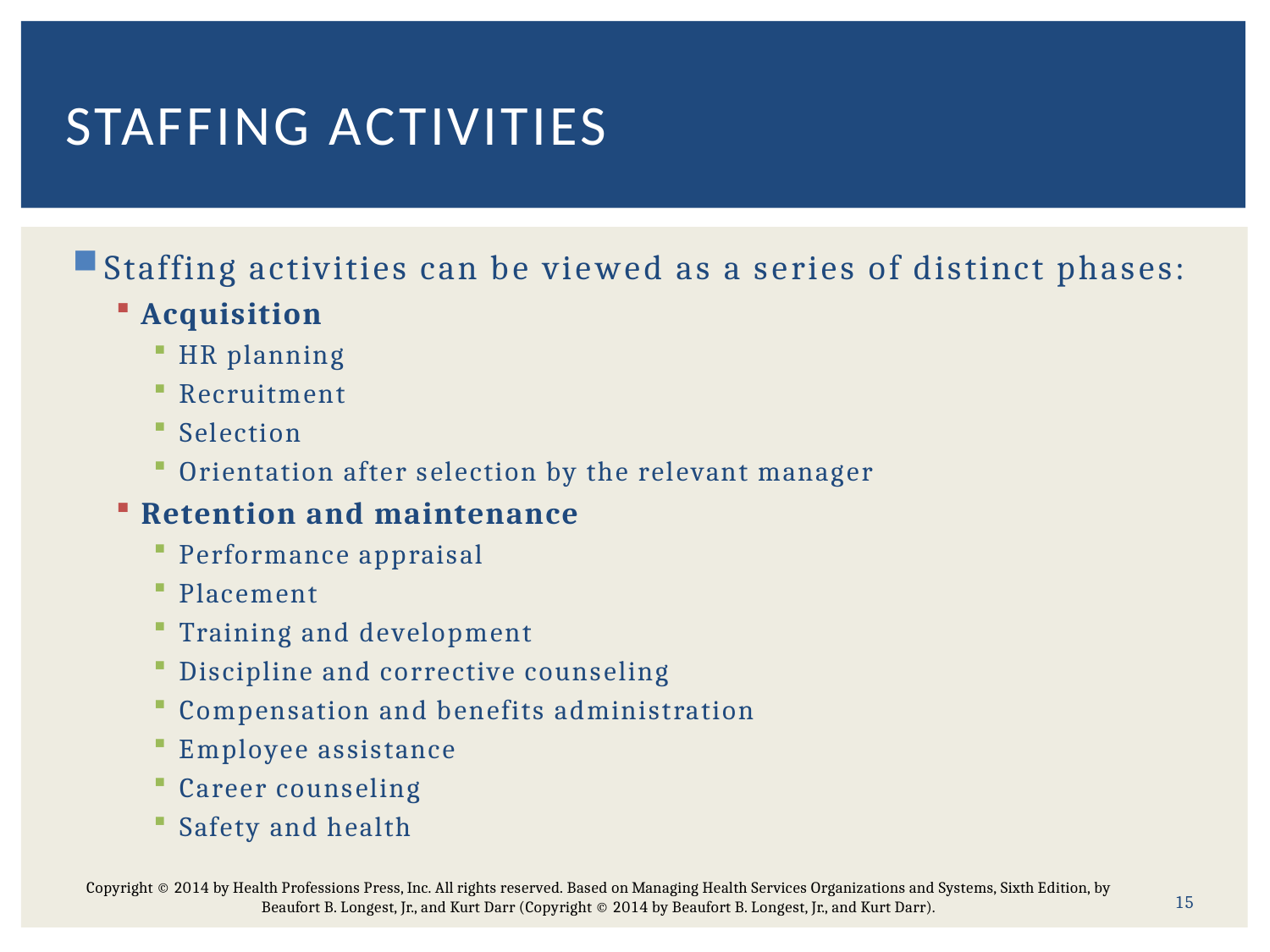

# Staffing activities
Staffing activities can be viewed as a series of distinct phases:
Acquisition
HR planning
Recruitment
Selection
Orientation after selection by the relevant manager
Retention and maintenance
Performance appraisal
Placement
Training and development
Discipline and corrective counseling
Compensation and benefits administration
Employee assistance
Career counseling
Safety and health
15